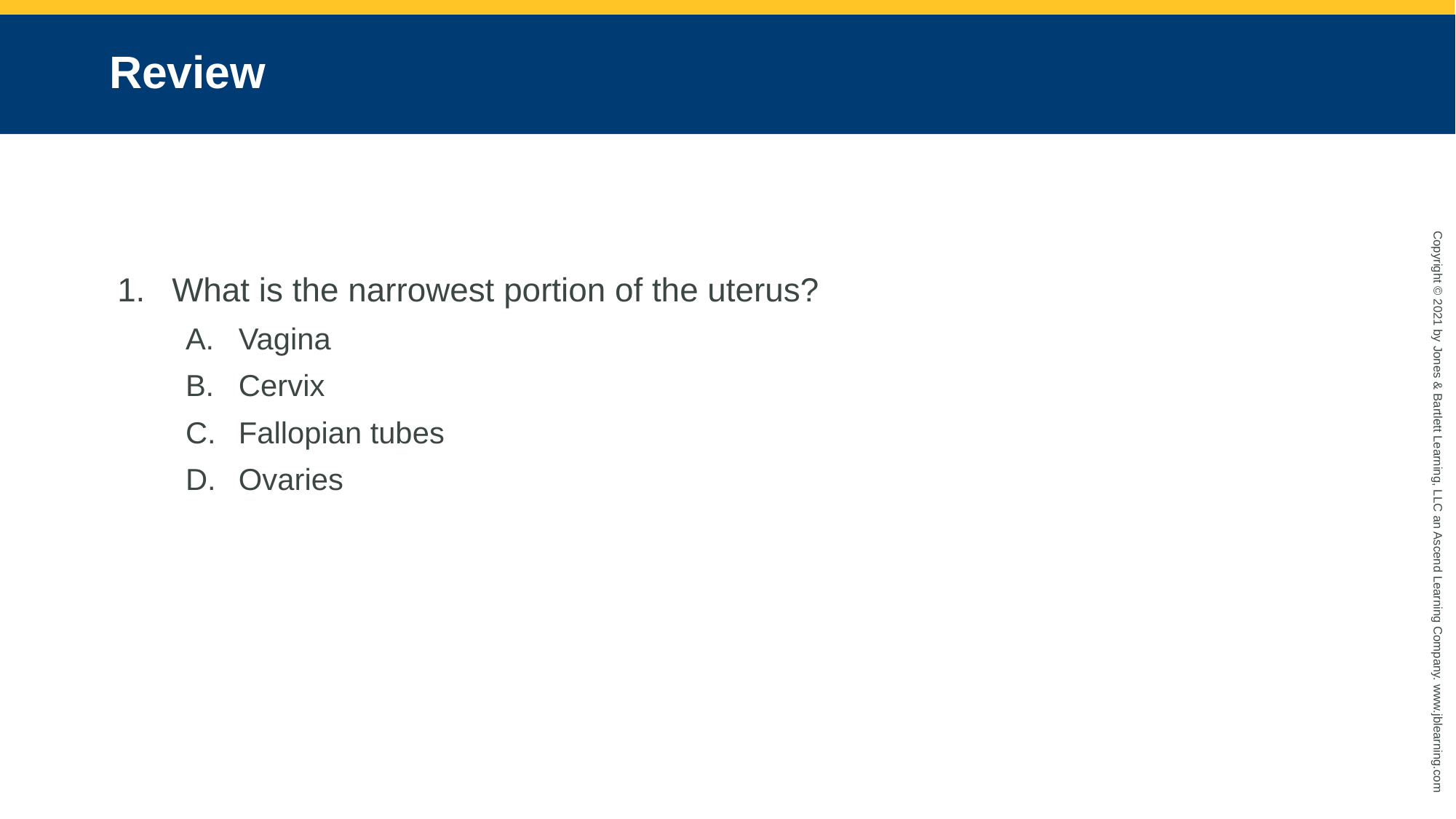

# Review
What is the narrowest portion of the uterus?
Vagina
Cervix
Fallopian tubes
Ovaries